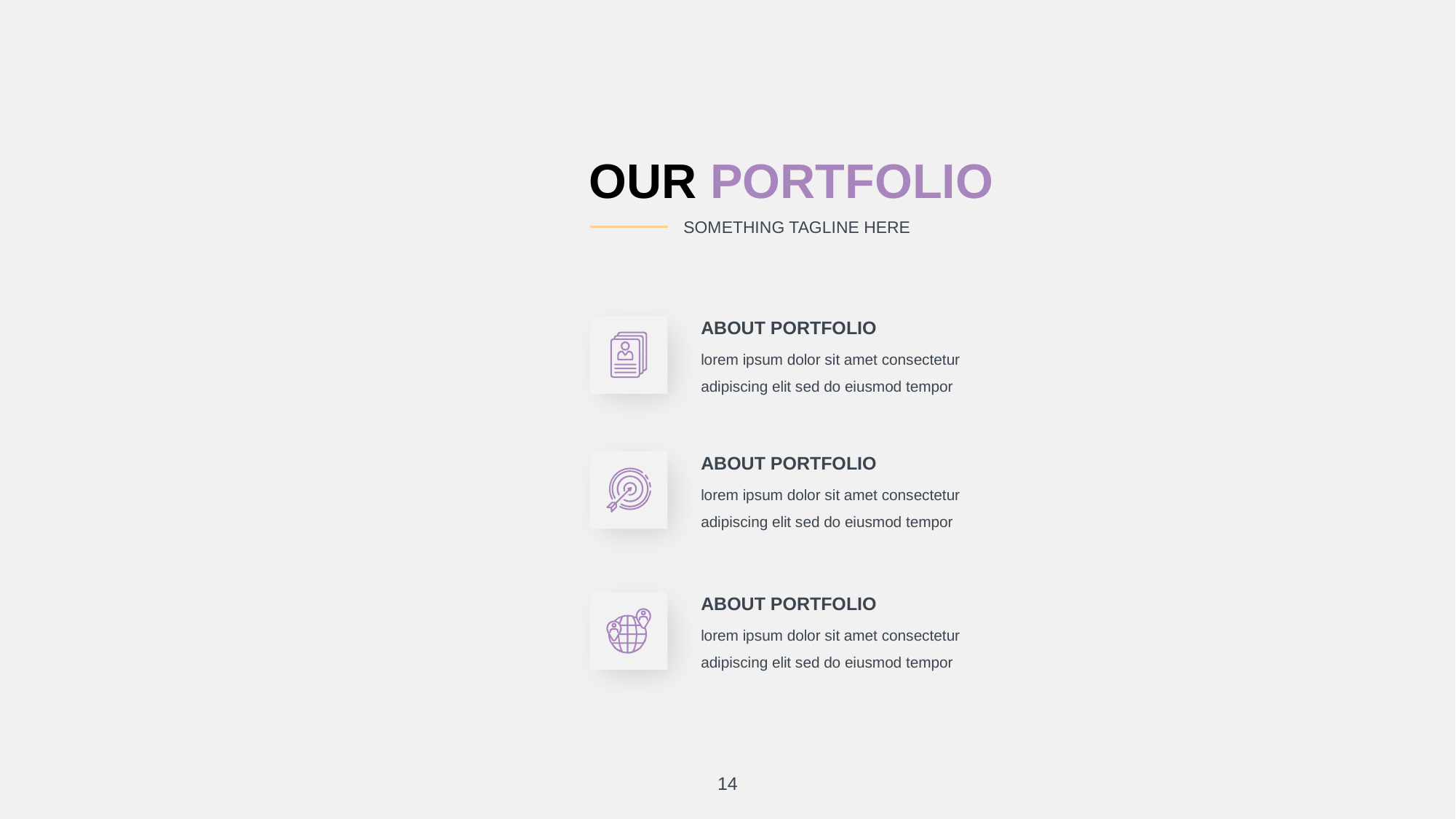

OUR PORTFOLIO
SOMETHING TAGLINE HERE

ABOUT PORTFOLIO
lorem ipsum dolor sit amet consectetur adipiscing elit sed do eiusmod tempor

ABOUT PORTFOLIO
lorem ipsum dolor sit amet consectetur adipiscing elit sed do eiusmod tempor

ABOUT PORTFOLIO
lorem ipsum dolor sit amet consectetur adipiscing elit sed do eiusmod tempor